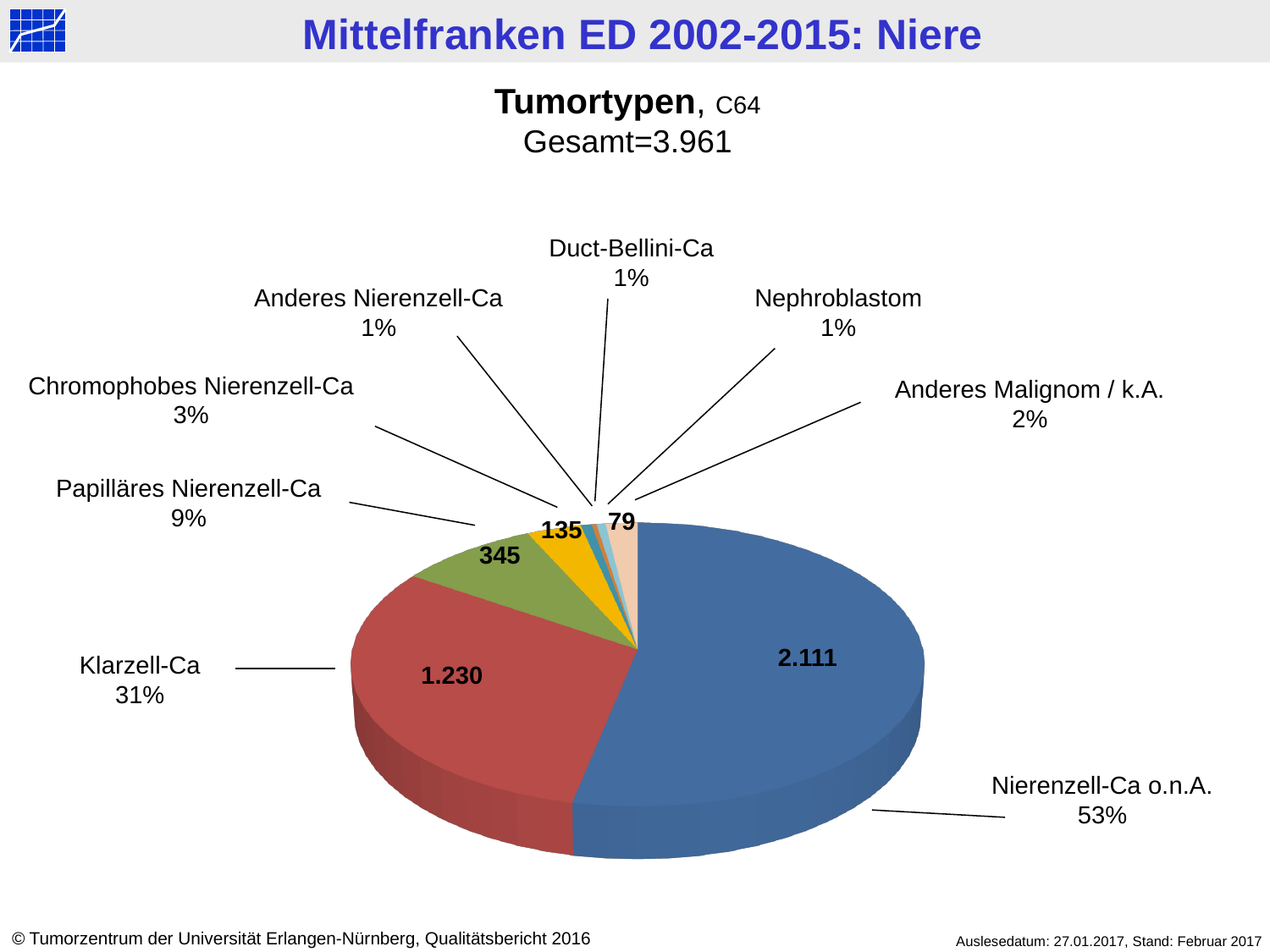

Tumortypen, C64
Gesamt=3.961
Duct-Bellini-Ca
1%
Anderes Nierenzell-Ca
1%
Nephroblastom
1%
Chromophobes Nierenzell-Ca
3%
Anderes Malignom / k.A.
2%

[unsupported chart]

Papilläres Nierenzell-Ca
9%
79
135
345
2.111
Klarzell-Ca
31%
1.230
Nierenzell-Ca o.n.A.
53%